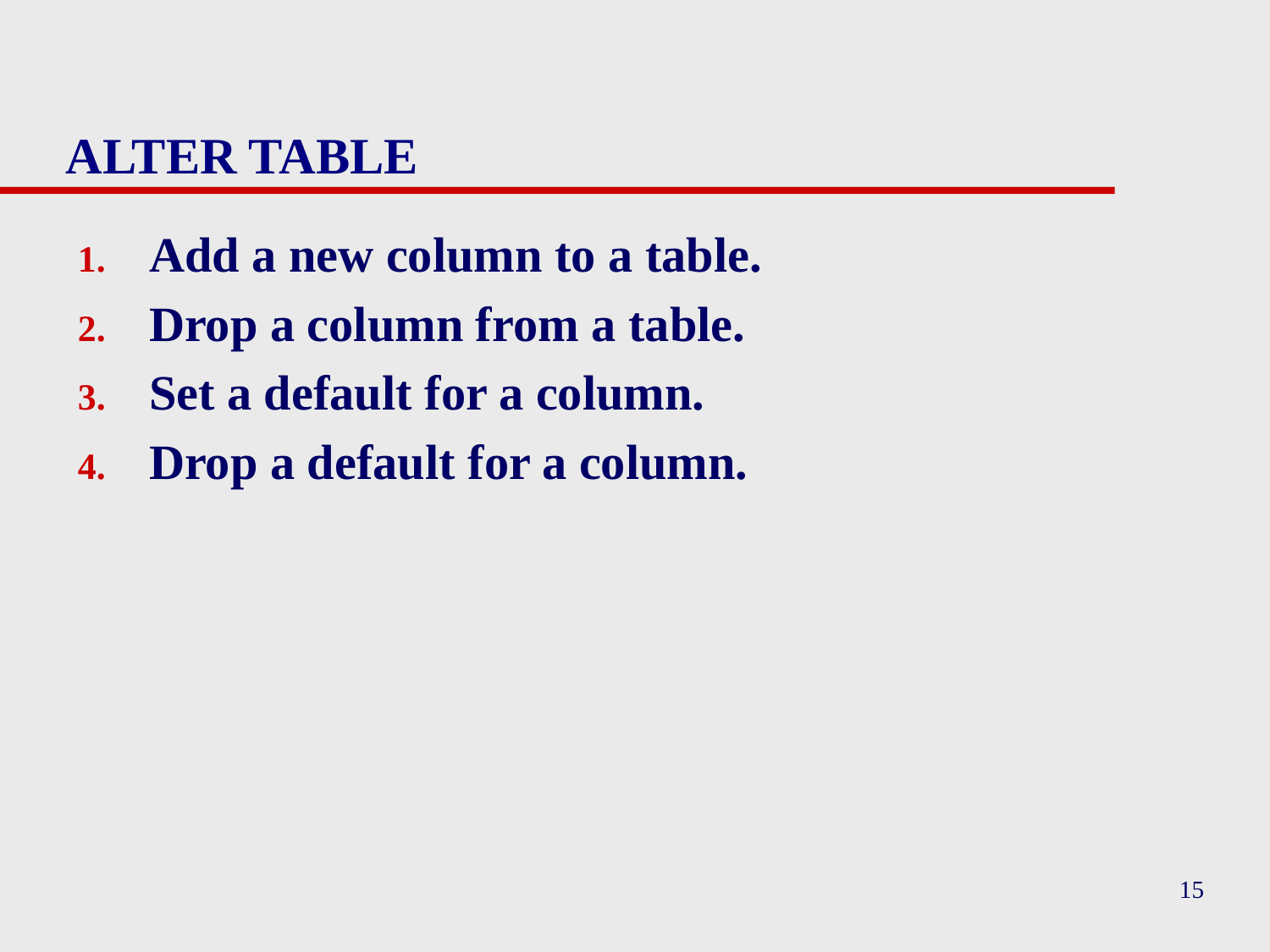

# ALTER TABLE
Add a new column to a table.
Drop a column from a table.
Set a default for a column.
Drop a default for a column.
15